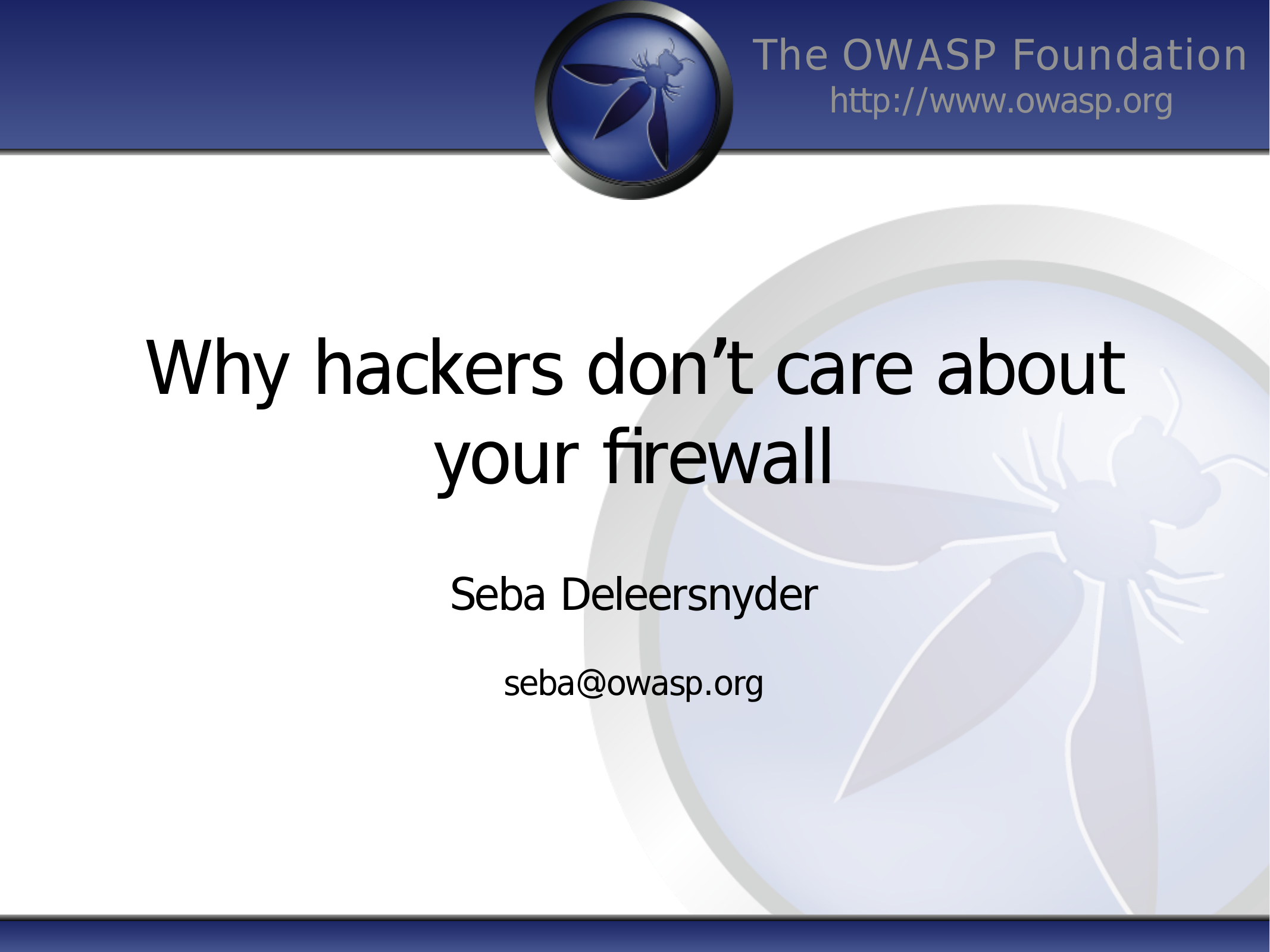

# Why hackers don’t care about your firewall
Seba Deleersnyder

seba@owasp.org